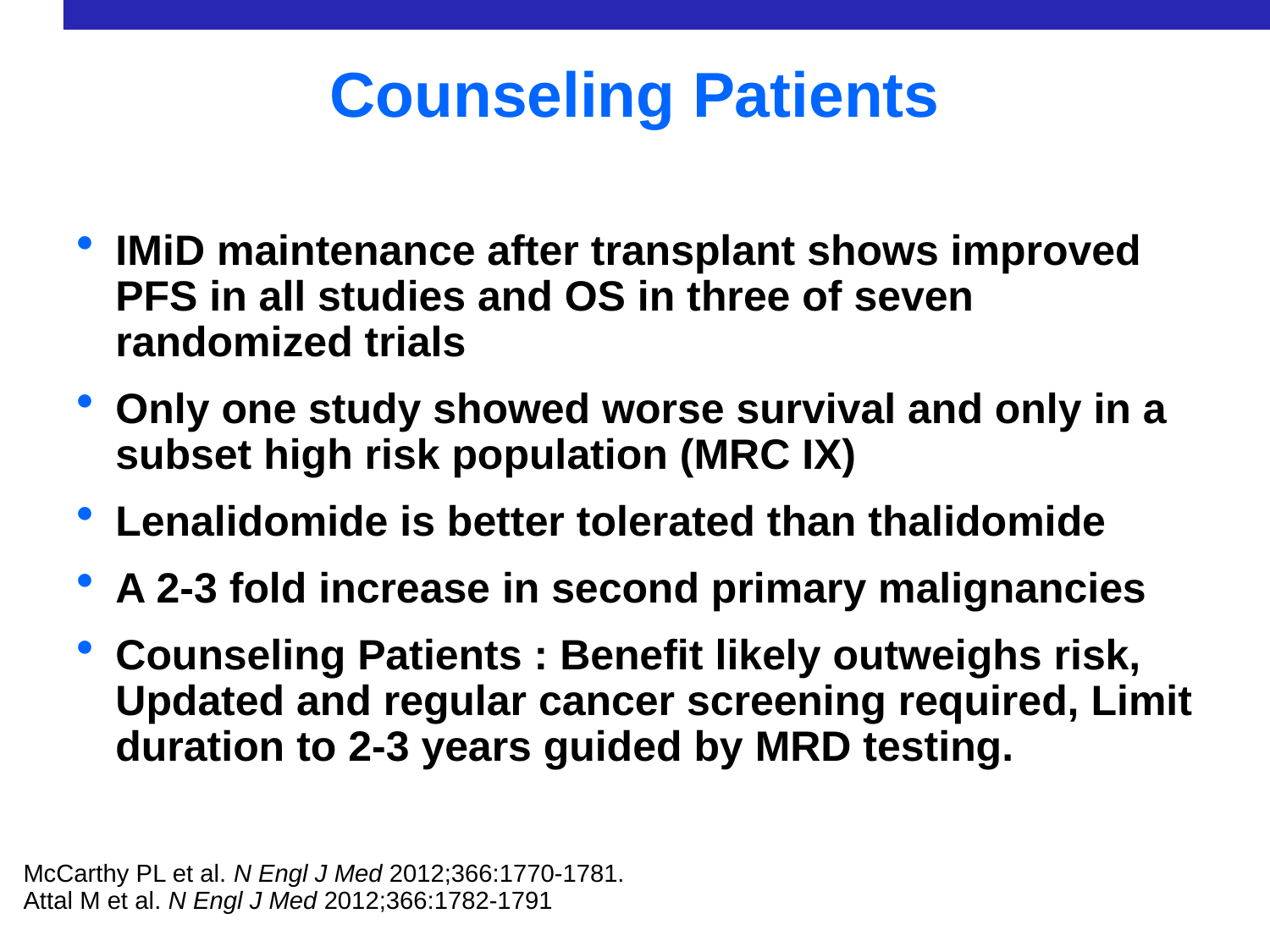

Counseling Patients

IMiD maintenance after transplant shows improved PFS in all studies and OS in three of seven randomized trials
Only one study showed worse survival and only in a subset high risk population (MRC IX)
Lenalidomide is better tolerated than thalidomide
A 2-3 fold increase in second primary malignancies
Counseling Patients : Benefit likely outweighs risk, Updated and regular cancer screening required, Limit duration to 2-3 years guided by MRD testing.

 McCarthy PL et al. N Engl J Med 2012;366:1770-1781.
 Attal M et al. N Engl J Med 2012;366:1782-1791